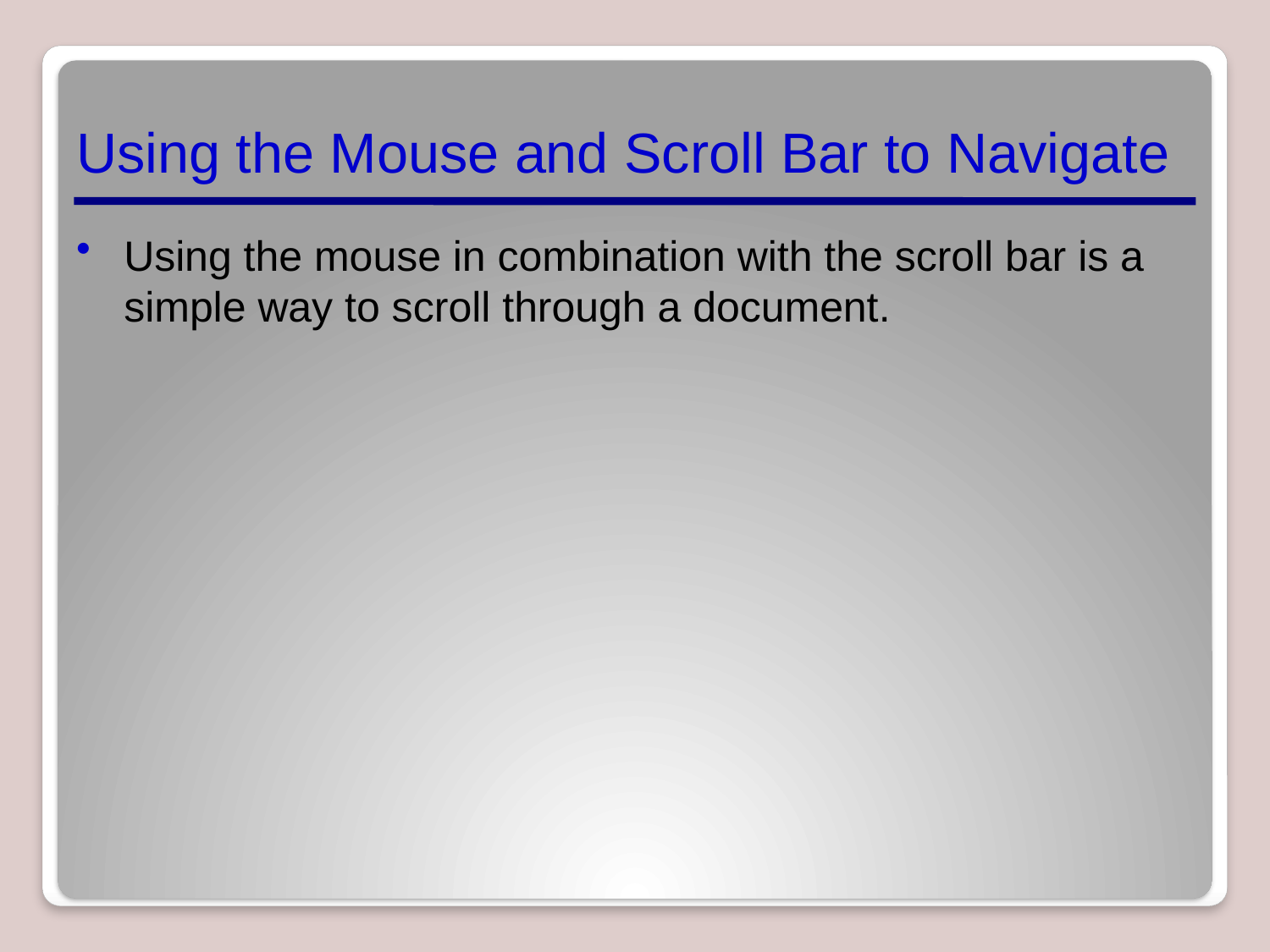

# Using the Mouse and Scroll Bar to Navigate
Using the mouse in combination with the scroll bar is a simple way to scroll through a document.